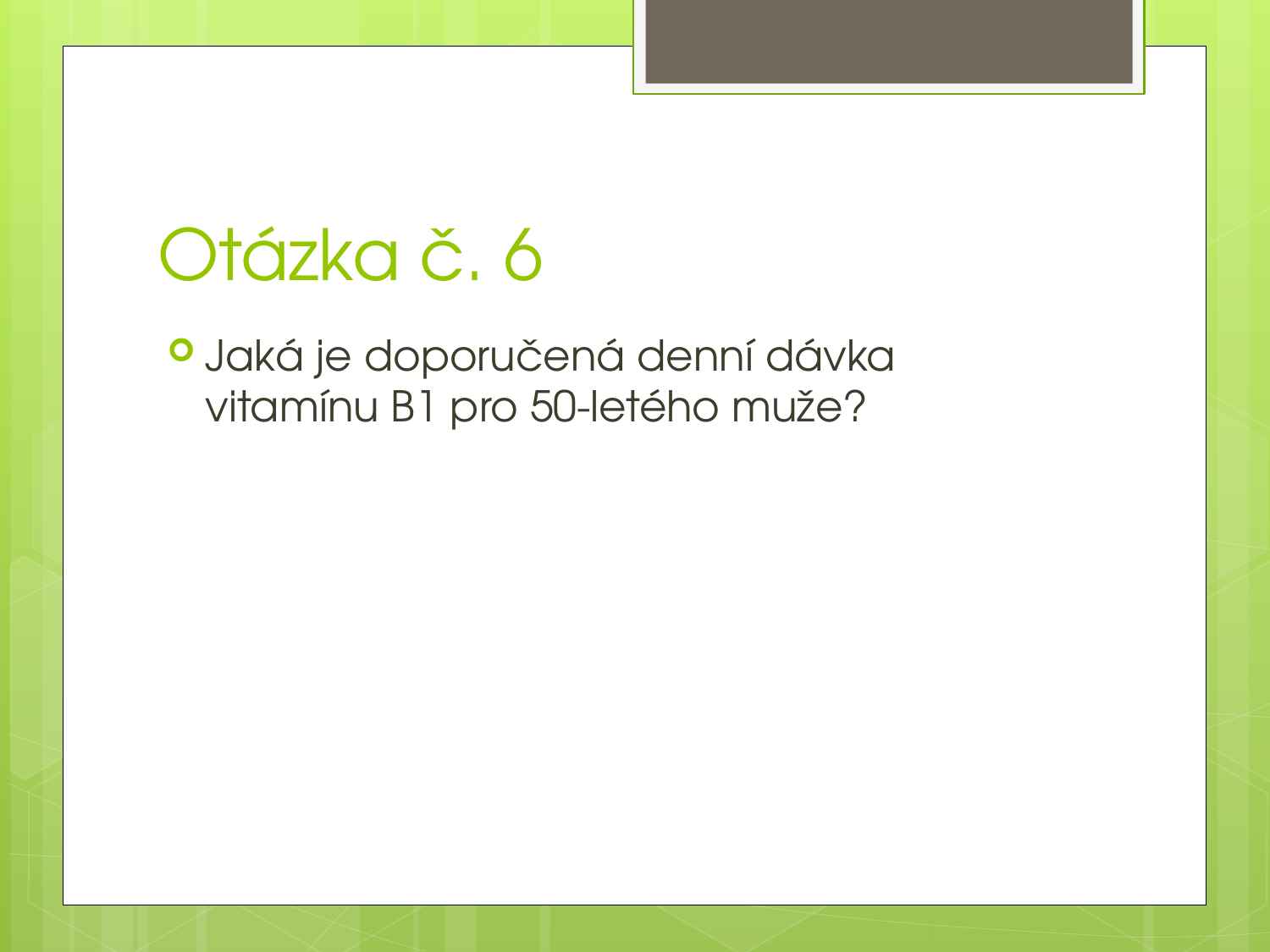

# Otázka č. 6
Jaká je doporučená denní dávka vitamínu B1 pro 50-letého muže?